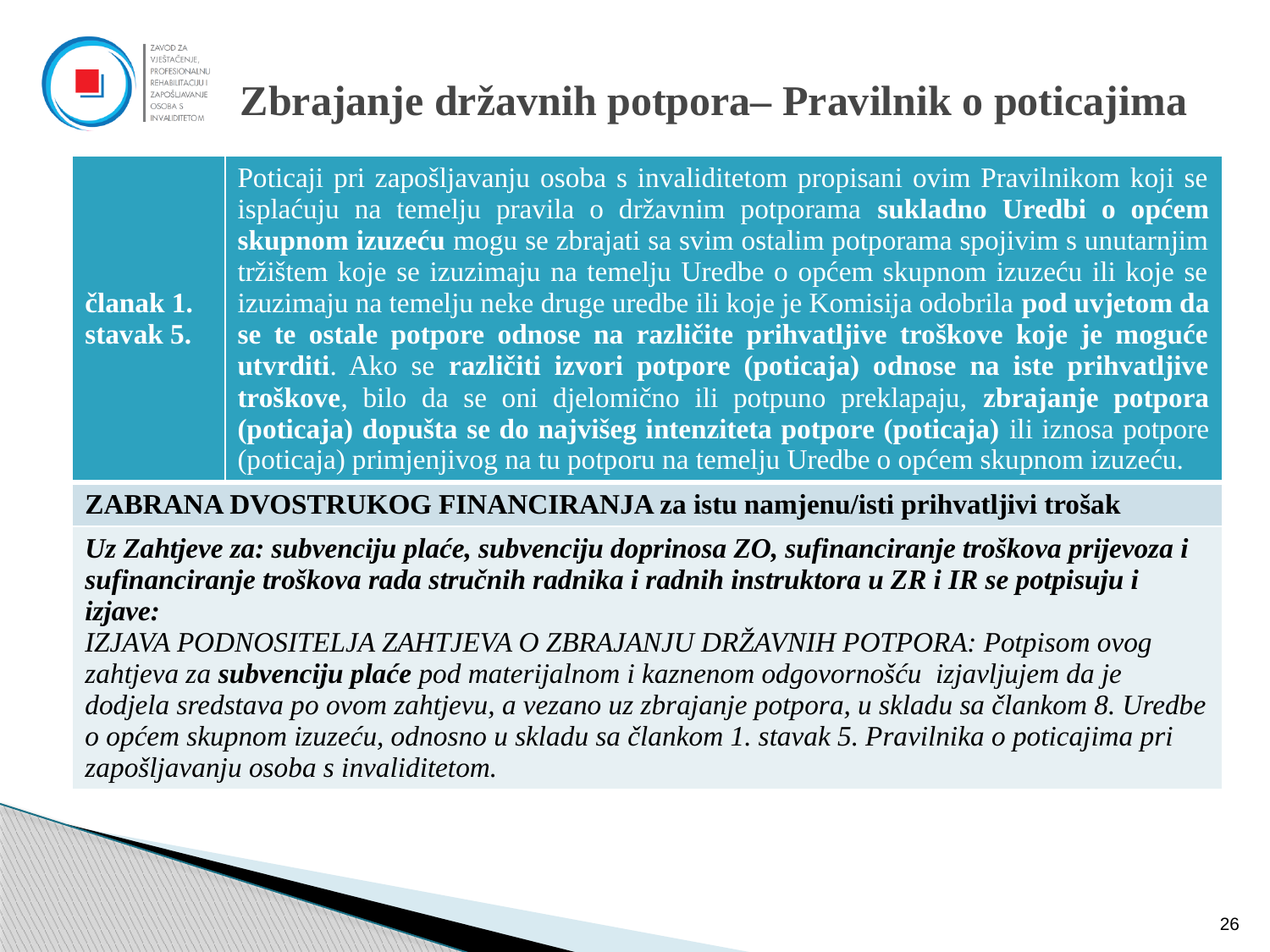

Zbrajanje državnih potpora– Pravilnik o poticajima

| članak 1. stavak 5. | Poticaji pri zapošljavanju osoba s invaliditetom propisani ovim Pravilnikom koji se isplaćuju na temelju pravila o državnim potporama sukladno Uredbi o općem skupnom izuzeću mogu se zbrajati sa svim ostalim potporama spojivim s unutarnjim tržištem koje se izuzimaju na temelju Uredbe o općem skupnom izuzeću ili koje se izuzimaju na temelju neke druge uredbe ili koje je Komisija odobrila pod uvjetom da se te ostale potpore odnose na različite prihvatljive troškove koje je moguće utvrditi. Ako se različiti izvori potpore (poticaja) odnose na iste prihvatljive troškove, bilo da se oni djelomično ili potpuno preklapaju, zbrajanje potpora (poticaja) dopušta se do najvišeg intenziteta potpore (poticaja) ili iznosa potpore (poticaja) primjenjivog na tu potporu na temelju Uredbe o općem skupnom izuzeću. |
| --- | --- |
| ZABRANA DVOSTRUKOG FINANCIRANJA za istu namjenu/isti prihvatljivi trošak |  |
| Uz Zahtjeve za: subvenciju plaće, subvenciju doprinosa ZO, sufinanciranje troškova prijevoza i sufinanciranje troškova rada stručnih radnika i radnih instruktora u ZR i IR se potpisuju i izjave: IZJAVA PODNOSITELJA ZAHTJEVA O ZBRAJANJU DRŽAVNIH POTPORA: Potpisom ovog zahtjeva za subvenciju plaće pod materijalnom i kaznenom odgovornošću izjavljujem da je dodjela sredstava po ovom zahtjevu, a vezano uz zbrajanje potpora, u skladu sa člankom 8. Uredbe o općem skupnom izuzeću, odnosno u skladu sa člankom 1. stavak 5. Pravilnika o poticajima pri zapošljavanju osoba s invaliditetom. |  |
26